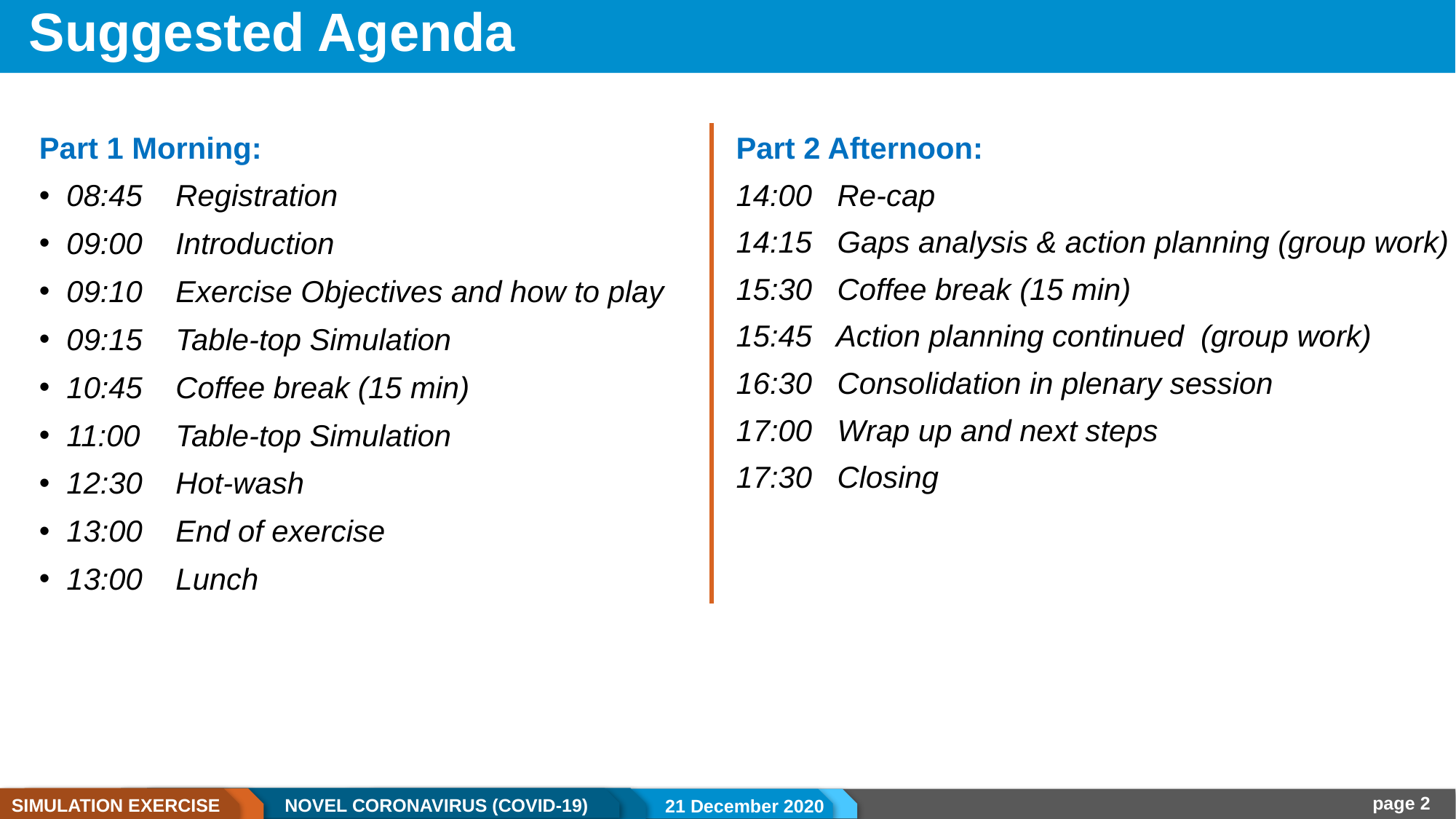

# Suggested Agenda
Part 1 Morning:
08:45	Registration
09:00   	Introduction
09:10 	Exercise Objectives and how to play
09:15   	Table-top Simulation
10:45	Coffee break (15 min)
11:00	Table-top Simulation
12:30	Hot-wash
13:00 	End of exercise
13:00	Lunch
Part 2 Afternoon:
14:00   Re-cap
14:15   Gaps analysis & action planning (group work)
15:30   Coffee break (15 min)
15:45   Action planning continued  (group work)
16:30   Consolidation in plenary session
17:00   Wrap up and next steps
17:30   Closing

21 December 2020